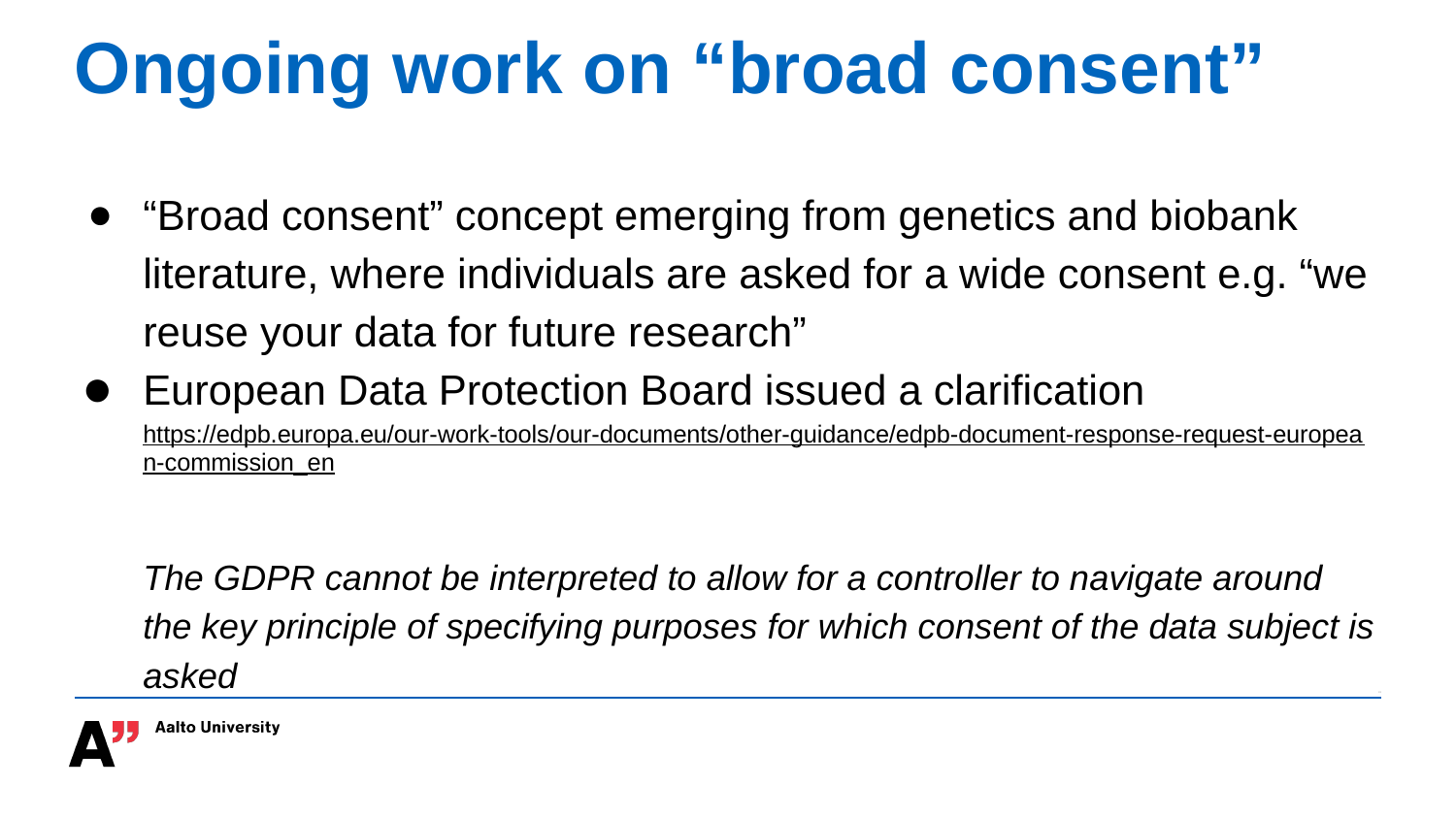

# Ongoing work on “broad consent”
“Broad consent” concept emerging from genetics and biobank literature, where individuals are asked for a wide consent e.g. “we reuse your data for future research”
European Data Protection Board issued a clarification https://edpb.europa.eu/our-work-tools/our-documents/other-guidance/edpb-document-response-request-european-commission_en
The GDPR cannot be interpreted to allow for a controller to navigate around the key principle of specifying purposes for which consent of the data subject is asked

31